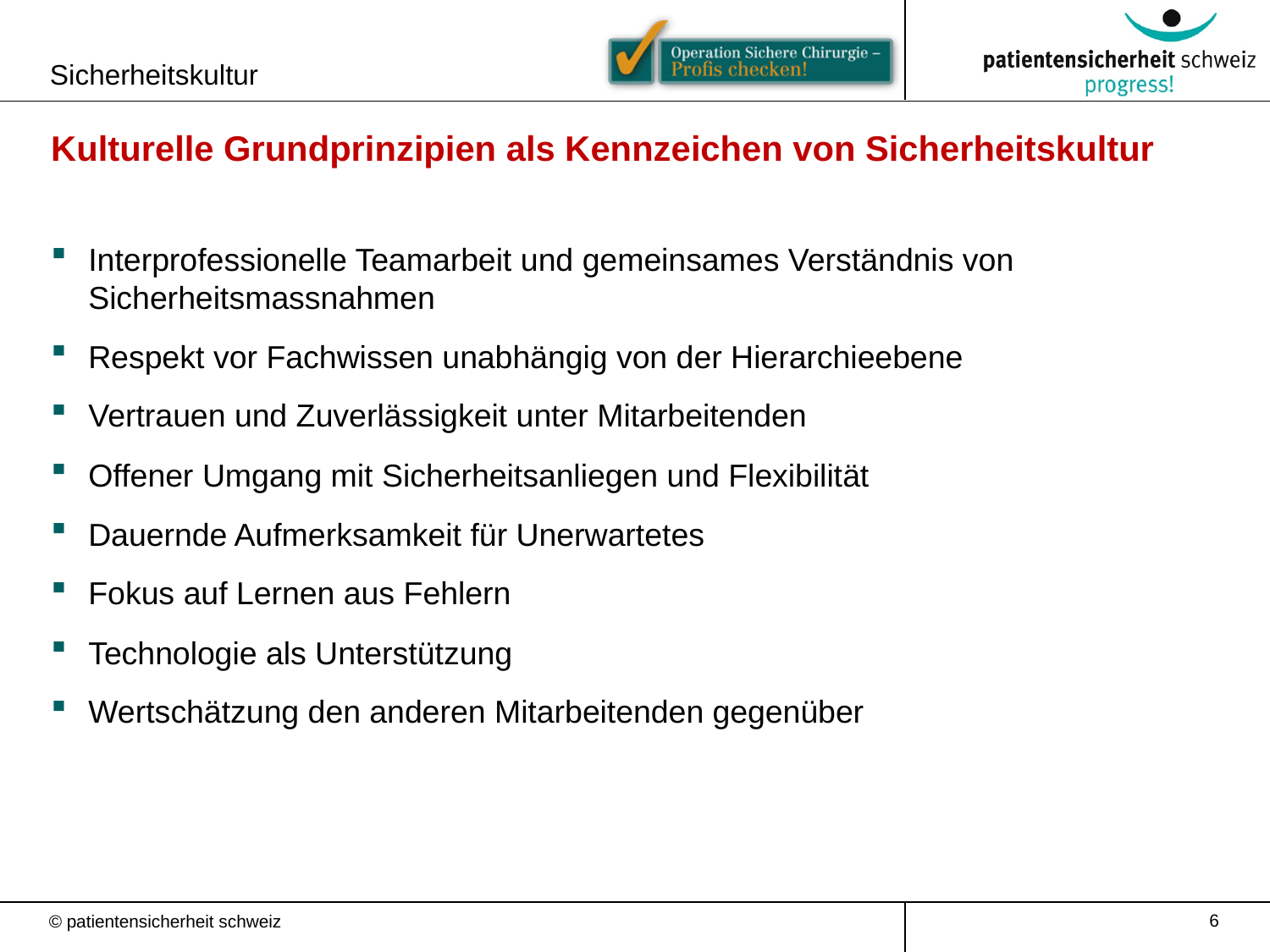

Sicherheitskultur
Kulturelle Grundprinzipien als Kennzeichen von Sicherheitskultur

Interprofessionelle Teamarbeit und gemeinsames Verständnis von Sicherheitsmassnahmen
Respekt vor Fachwissen unabhängig von der Hierarchieebene
Vertrauen und Zuverlässigkeit unter Mitarbeitenden
Offener Umgang mit Sicherheitsanliegen und Flexibilität
Dauernde Aufmerksamkeit für Unerwartetes
Fokus auf Lernen aus Fehlern
Technologie als Unterstützung
Wertschätzung den anderen Mitarbeitenden gegenüber

6
© patientensicherheit schweiz